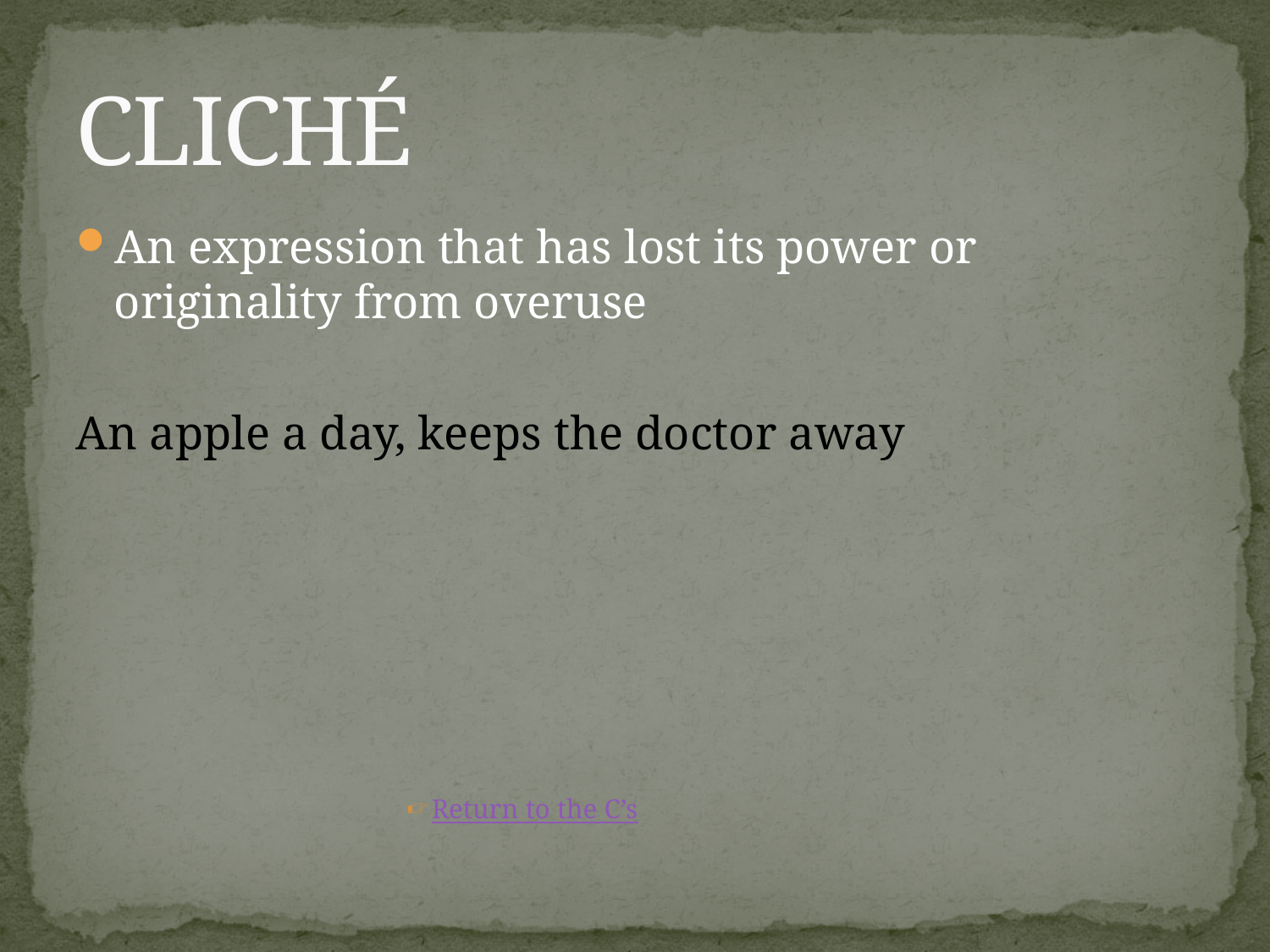

# CLICHÉ
An expression that has lost its power or originality from overuse

An apple a day, keeps the doctor away

Return to the C’s